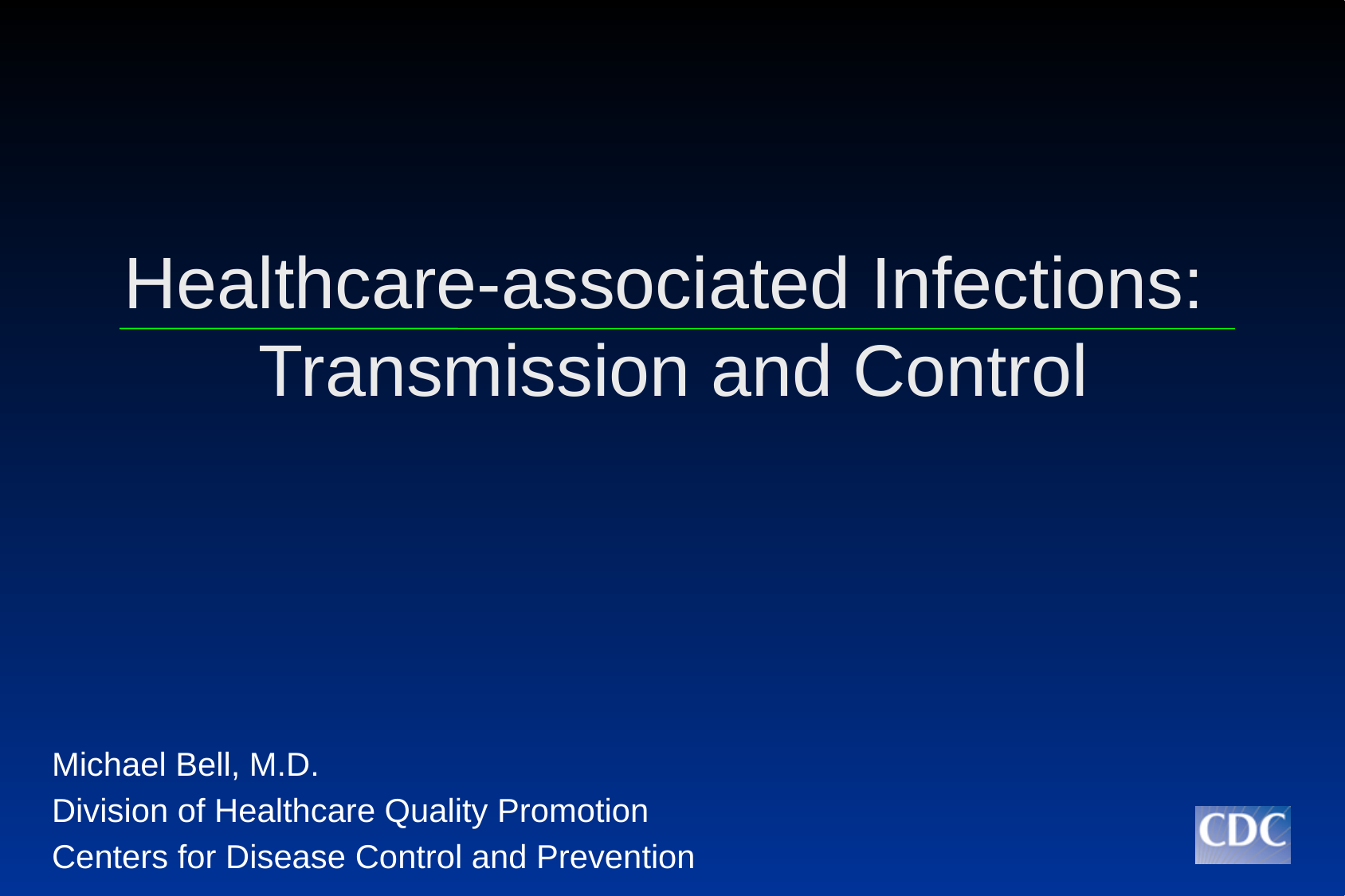

# Healthcare-associated Infections: Transmission and Control

Michael Bell, M.D.
Division of Healthcare Quality Promotion
Centers for Disease Control and Prevention